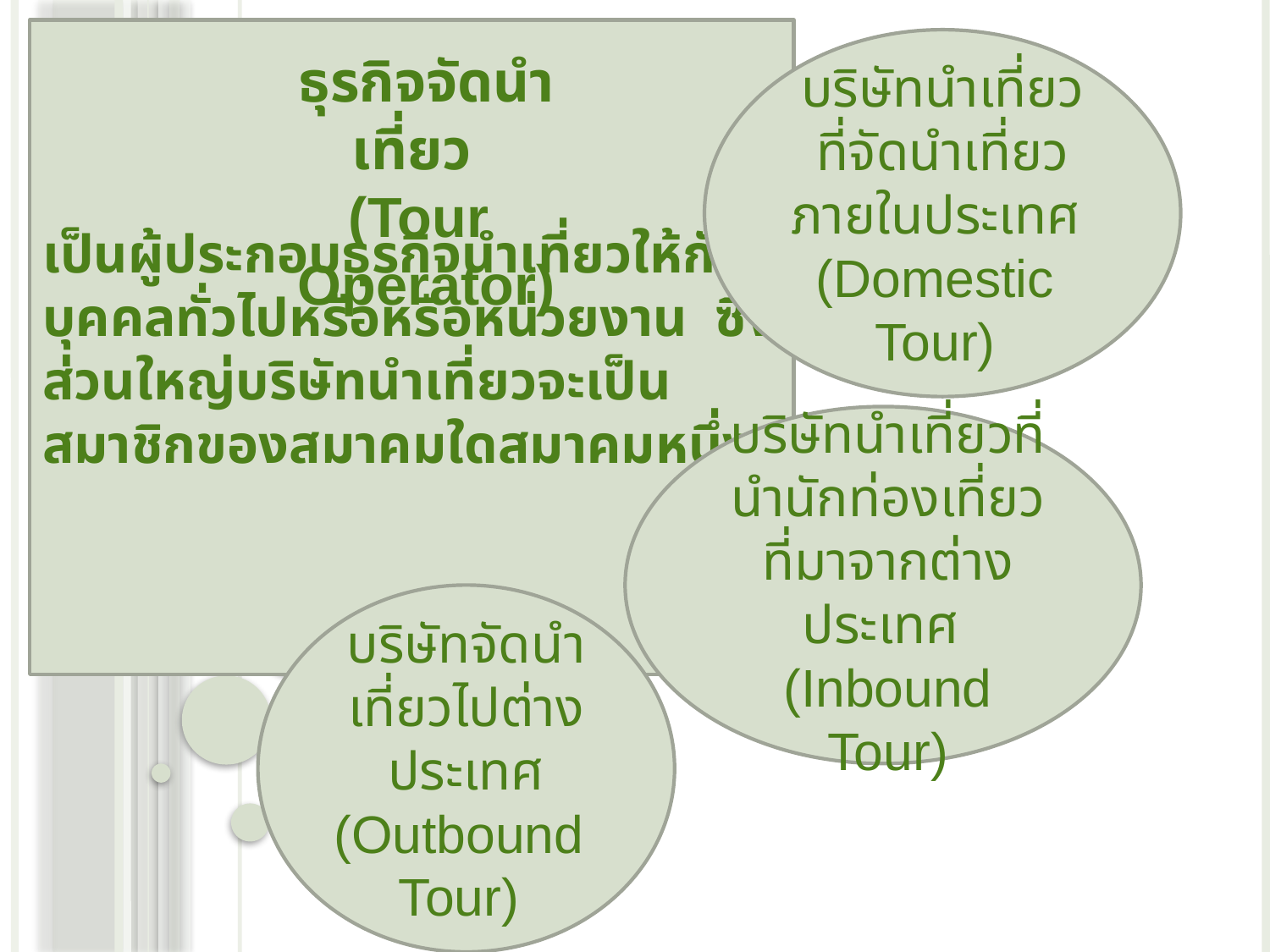

เป็นผู้ประกอบธุรกิจนำเที่ยวให้กับบุคคลทั่วไปหรือหรือหน่วยงาน  ซึ่งส่วนใหญ่บริษัทนำเที่ยวจะเป็นสมาชิกของสมาคมใดสมาคมหนึ่ง
บริษัทนำเที่ยวที่จัดนำเที่ยวภายในประเทศ  (Domestic  Tour)
ธุรกิจจัดนำเที่ยว
(Tour  Operator)

บริษัทนำเที่ยวที่นำนักท่องเที่ยว ที่มาจากต่างประเทศ
(Inbound Tour)
บริษัทจัดนำเที่ยวไปต่างประเทศ (Outbound  Tour)